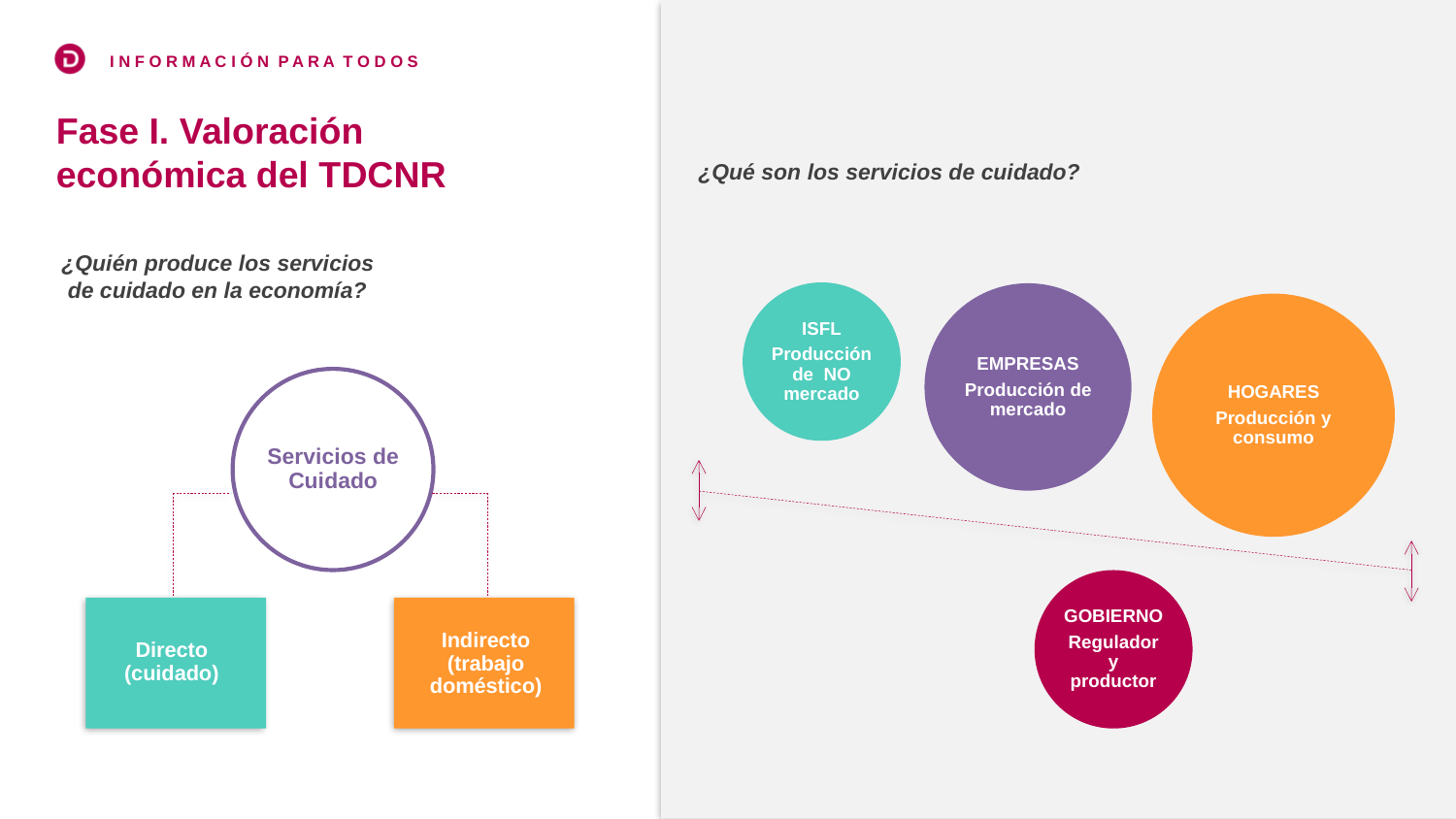

Fase I. Valoración
económica del TDCNR
¿Qué son los servicios de cuidado?
¿Quién produce los servicios
 de cuidado en la economía?
ISFL
Producción de  NO mercado
EMPRESAS
Producción de mercado
HOGARES
Producción y consumo
Servicios de Cuidado

Directo (cuidado)
Indirecto (trabajo doméstico)

GOBIERNO
Regulador y productor